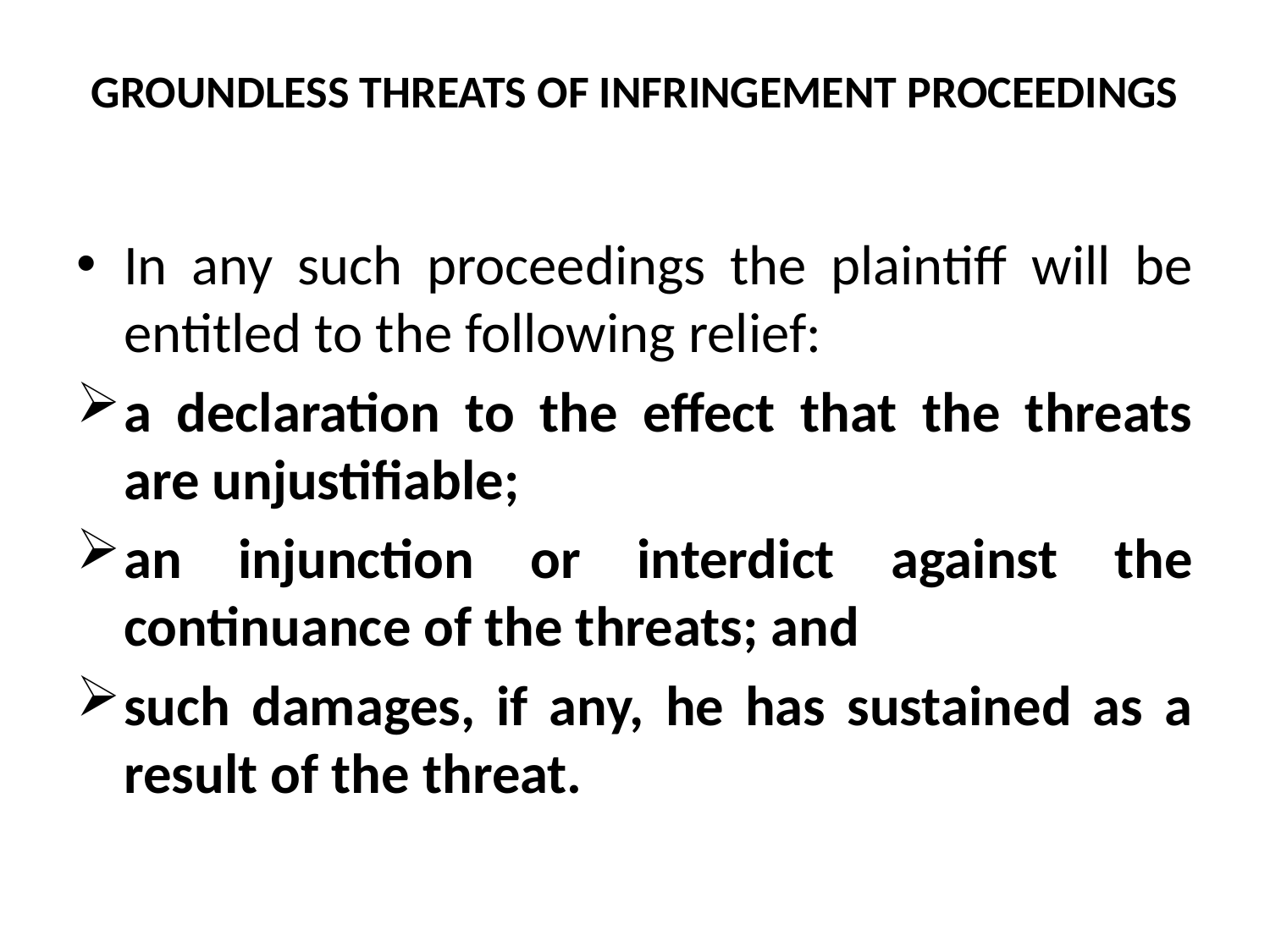

# GROUNDLESS THREATS OF INFRINGEMENT PROCEEDINGS
In any such proceedings the plaintiff will be entitled to the following relief:
a declaration to the effect that the threats are unjustifiable;
an injunction or interdict against the continuance of the threats; and
such damages, if any, he has sustained as a result of the threat.